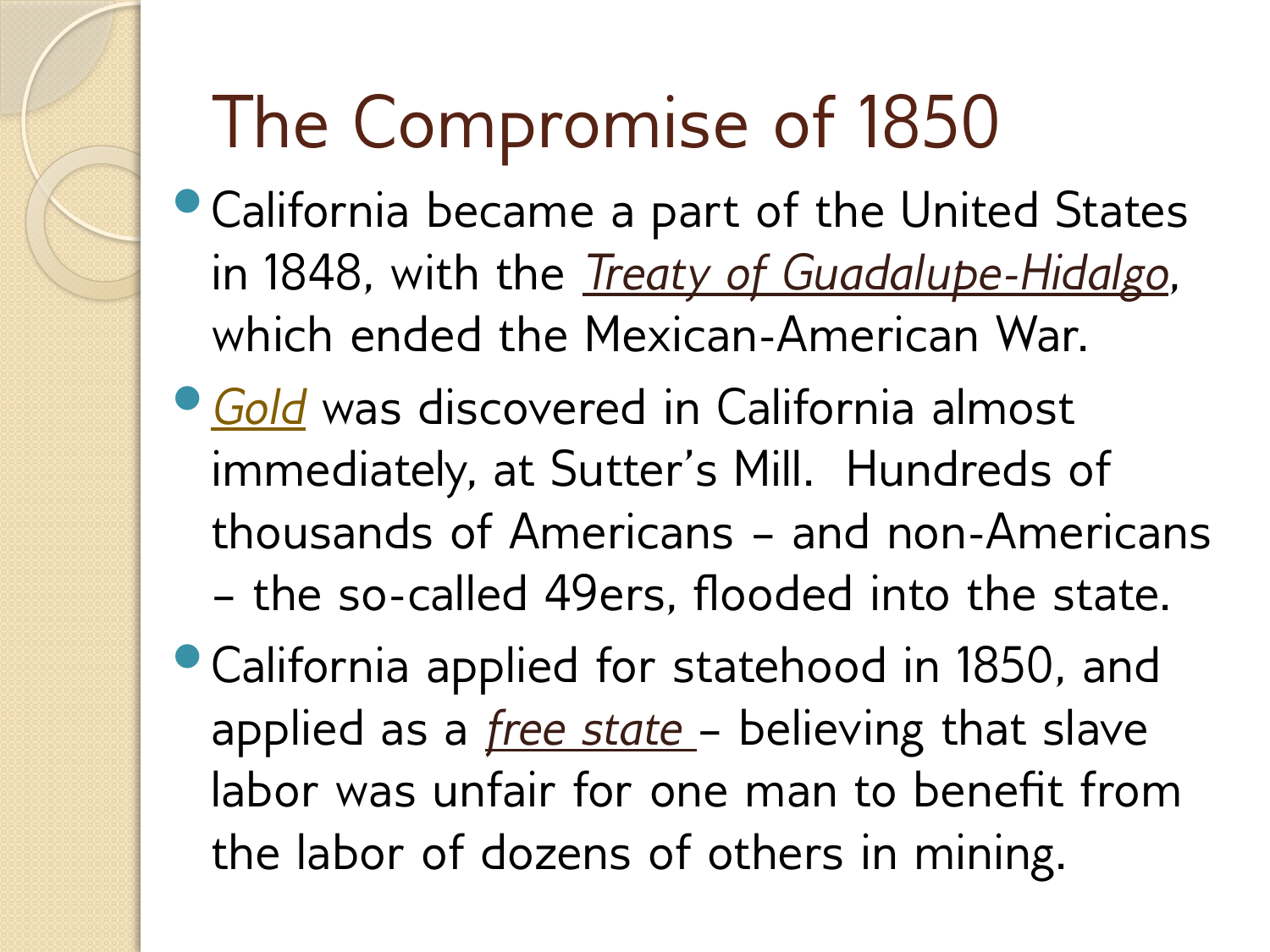

# The Compromise of 1850
California became a part of the United States in 1848, with the Treaty of Guadalupe-Hidalgo, which ended the Mexican-American War.
Gold was discovered in California almost immediately, at Sutter’s Mill.  Hundreds of thousands of Americans – and non-Americans – the so-called 49ers, flooded into the state.
California applied for statehood in 1850, and applied as a free state – believing that slave labor was unfair for one man to benefit from the labor of dozens of others in mining.